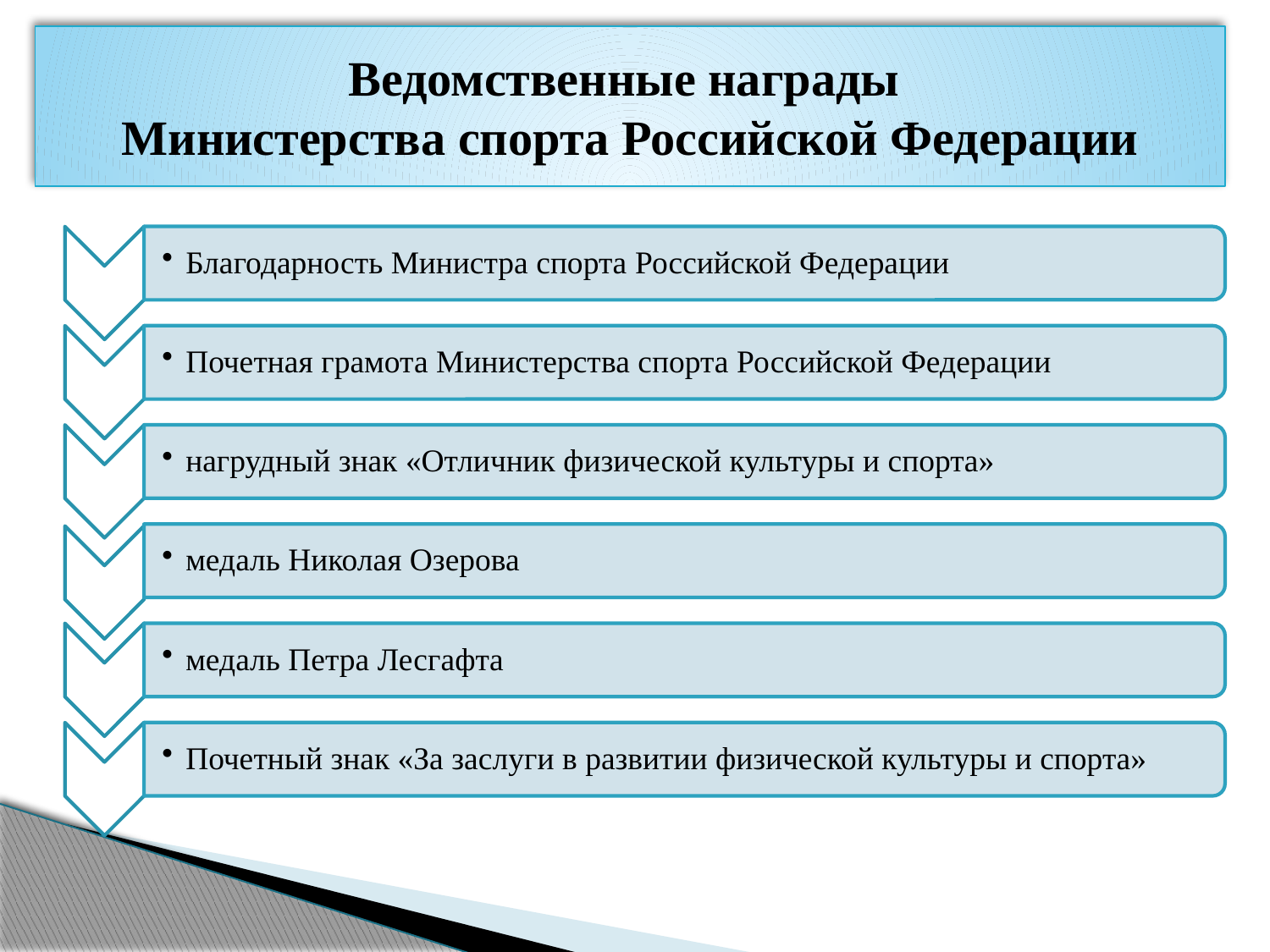

# Ведомственные награды Министерства спорта Российской Федерации

Благодарность Министра спорта Российской Федерации

Почетная грамота Министерства спорта Российской Федерации

нагрудный знак «Отличник физической культуры и спорта»

медаль Николая Озерова

медаль Петра Лесгафта

Почетный знак «За заслуги в развитии физической культуры и спорта»